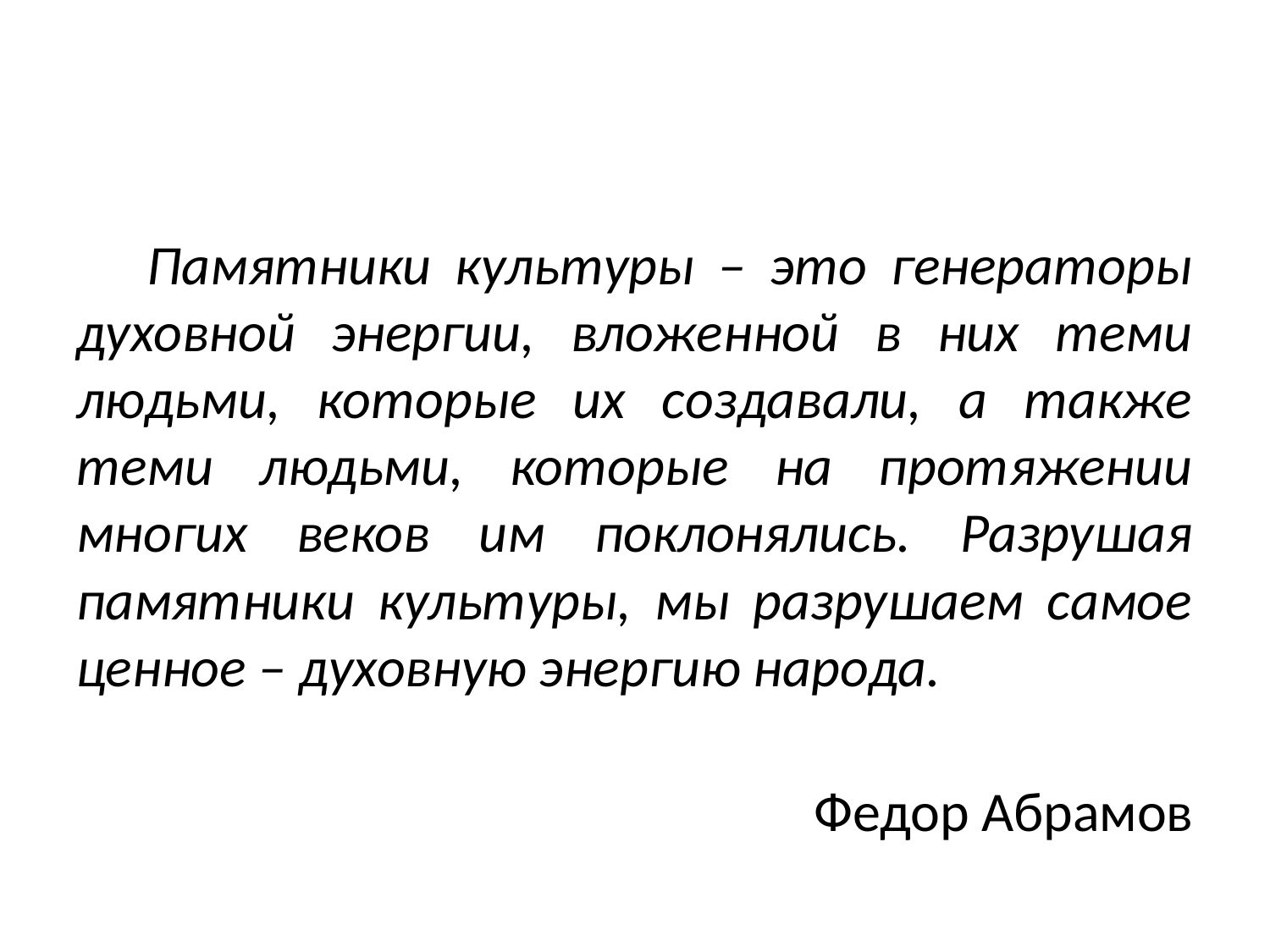

#
   Памятники культуры – это генераторы духовной энергии, вложенной в них теми людьми, которые их создавали, а также теми людьми, которые на протяжении многих веков им поклонялись. Разрушая памятники культуры, мы разрушаем самое ценное – духовную энергию народа.
                                                                                                                        Федор Абрамов